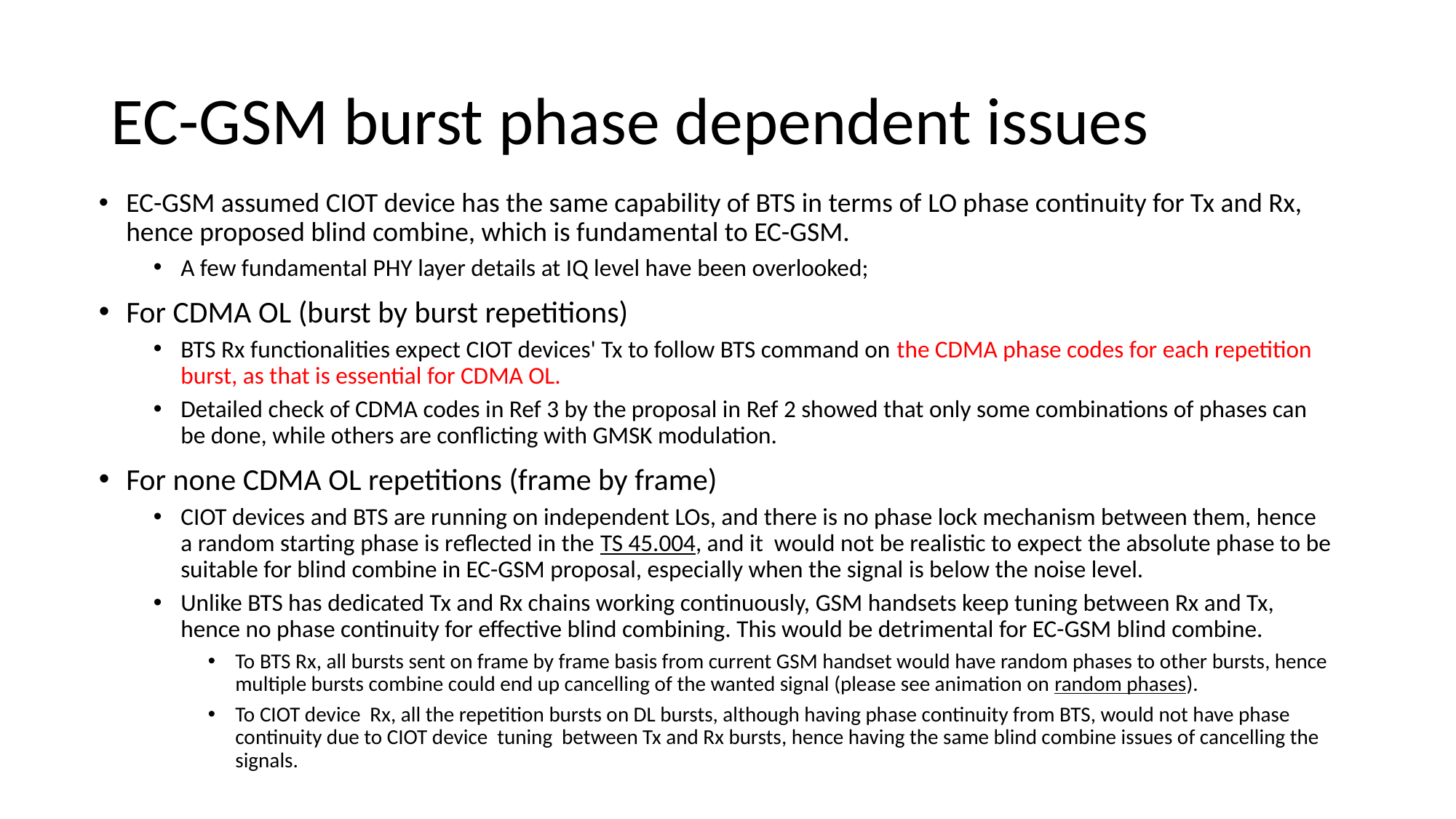

# EC-GSM burst phase dependent issues
EC-GSM assumed CIOT device has the same capability of BTS in terms of LO phase continuity for Tx and Rx, hence proposed blind combine, which is fundamental to EC-GSM.
A few fundamental PHY layer details at IQ level have been overlooked;
For CDMA OL (burst by burst repetitions)
BTS Rx functionalities expect CIOT devices' Tx to follow BTS command on the CDMA phase codes for each repetition burst, as that is essential for CDMA OL.
Detailed check of CDMA codes in Ref 3 by the proposal in Ref 2 showed that only some combinations of phases can be done, while others are conflicting with GMSK modulation.
For none CDMA OL repetitions (frame by frame)
CIOT devices and BTS are running on independent LOs, and there is no phase lock mechanism between them, hence a random starting phase is reflected in the TS 45.004, and it  would not be realistic to expect the absolute phase to be suitable for blind combine in EC-GSM proposal, especially when the signal is below the noise level.
Unlike BTS has dedicated Tx and Rx chains working continuously, GSM handsets keep tuning between Rx and Tx, hence no phase continuity for effective blind combining. This would be detrimental for EC-GSM blind combine.
To BTS Rx, all bursts sent on frame by frame basis from current GSM handset would have random phases to other bursts, hence multiple bursts combine could end up cancelling of the wanted signal (please see animation on random phases).
To CIOT device  Rx, all the repetition bursts on DL bursts, although having phase continuity from BTS, would not have phase continuity due to CIOT device  tuning  between Tx and Rx bursts, hence having the same blind combine issues of cancelling the signals.